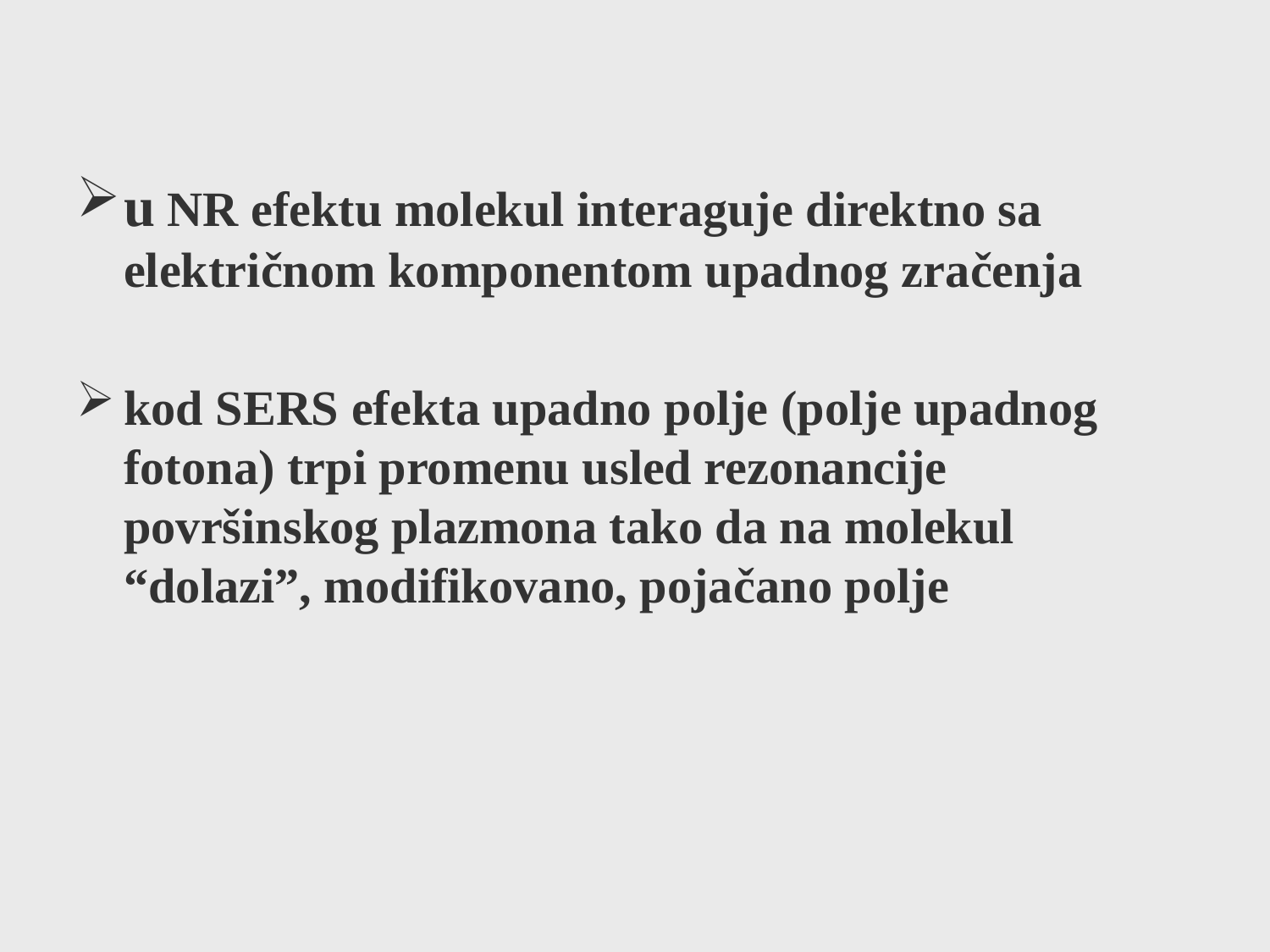

u NR efektu molekul interaguje direktno sa   električnom komponentom upadnog zračenja

kod SERS efekta upadno polje (polje upadnog  fotona) trpi promenu usled rezonancije   površinskog plazmona tako da na molekul “dolazi”, modifikovano, pojačano polje